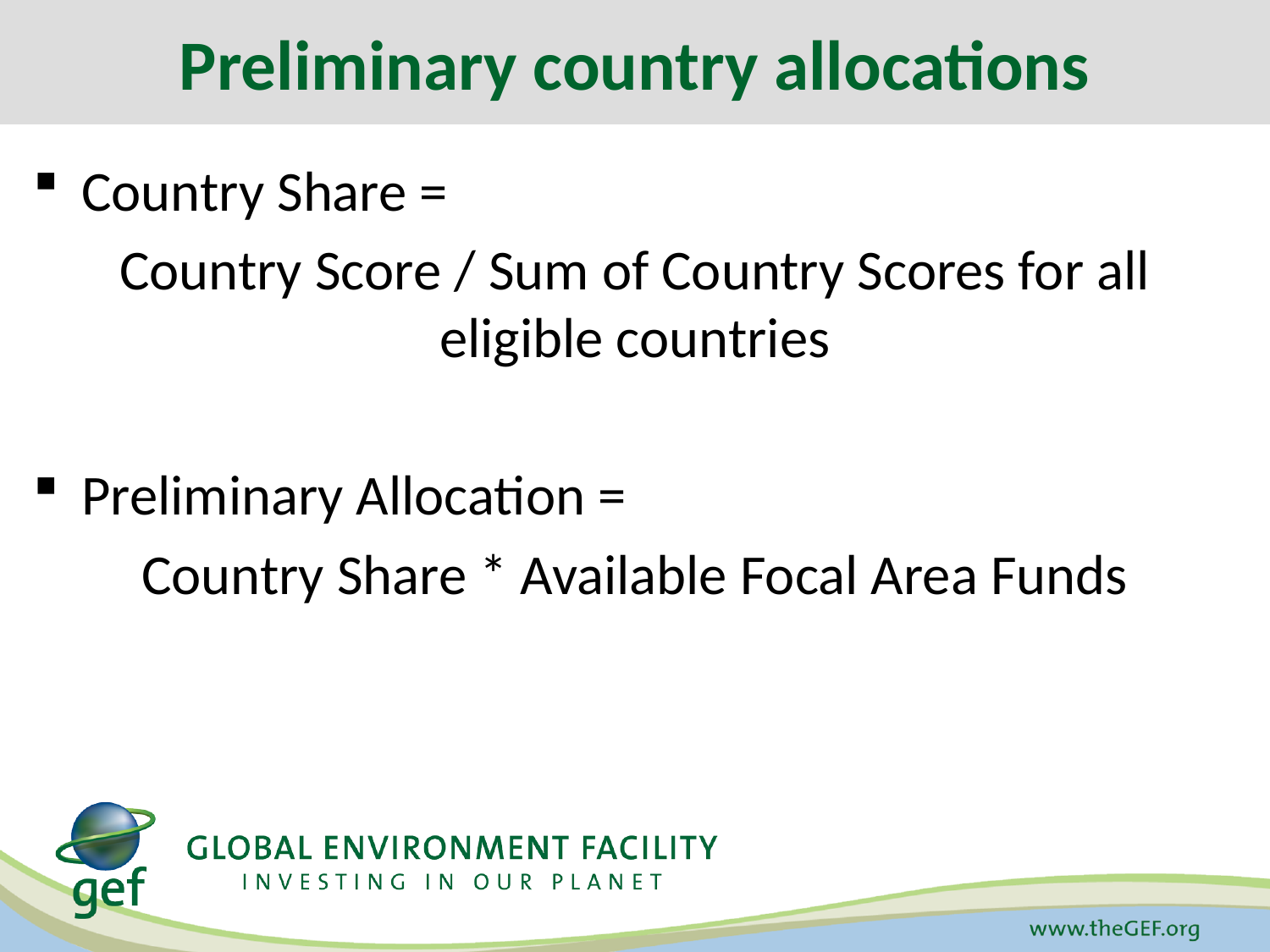

Preliminary country allocations
Country Share =
Country Score / Sum of Country Scores for all eligible countries

Preliminary Allocation =
Country Share * Available Focal Area Funds